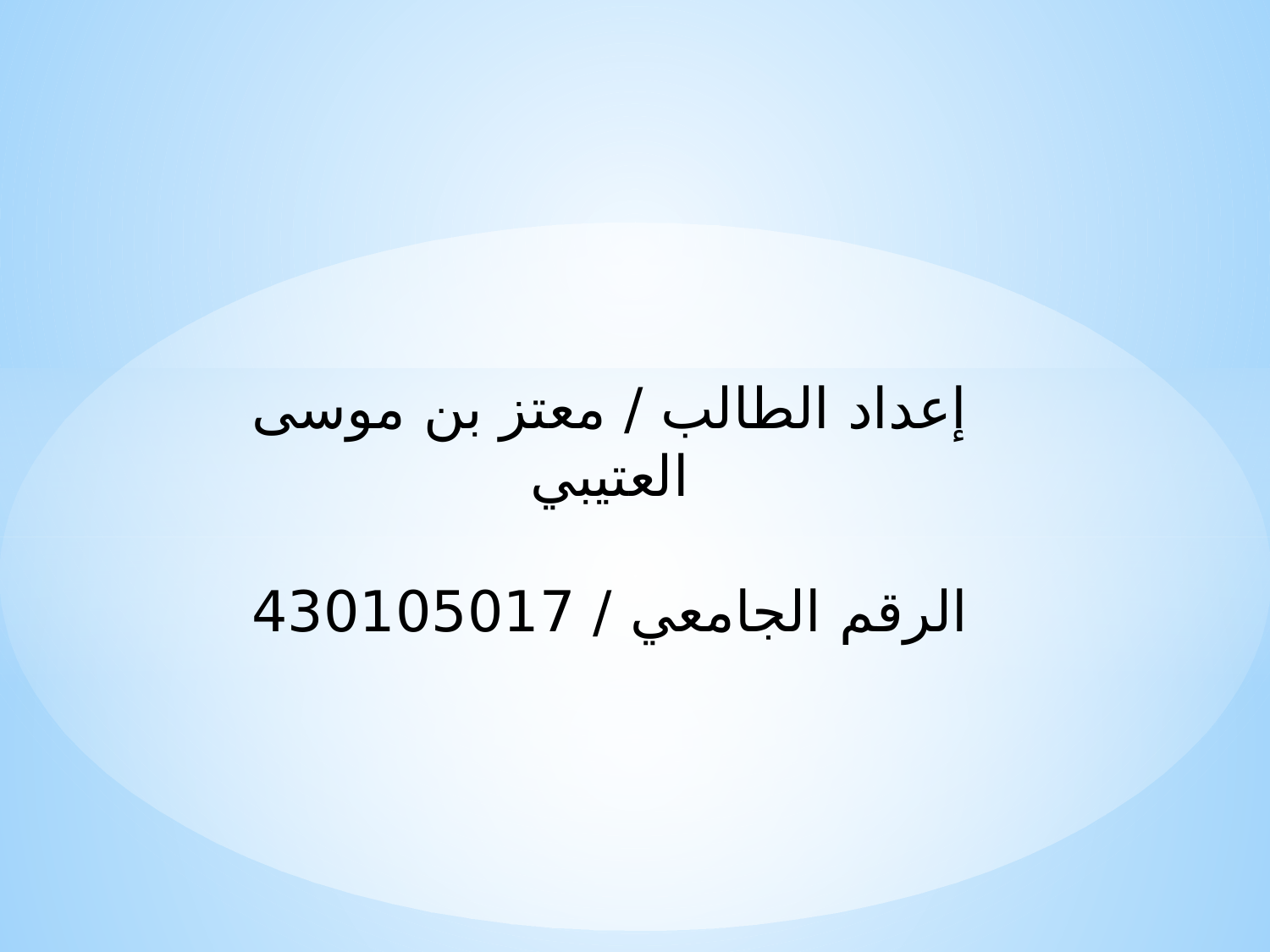

إعداد الطالب / معتز بن موسى العتيبي

الرقم الجامعي / 430105017